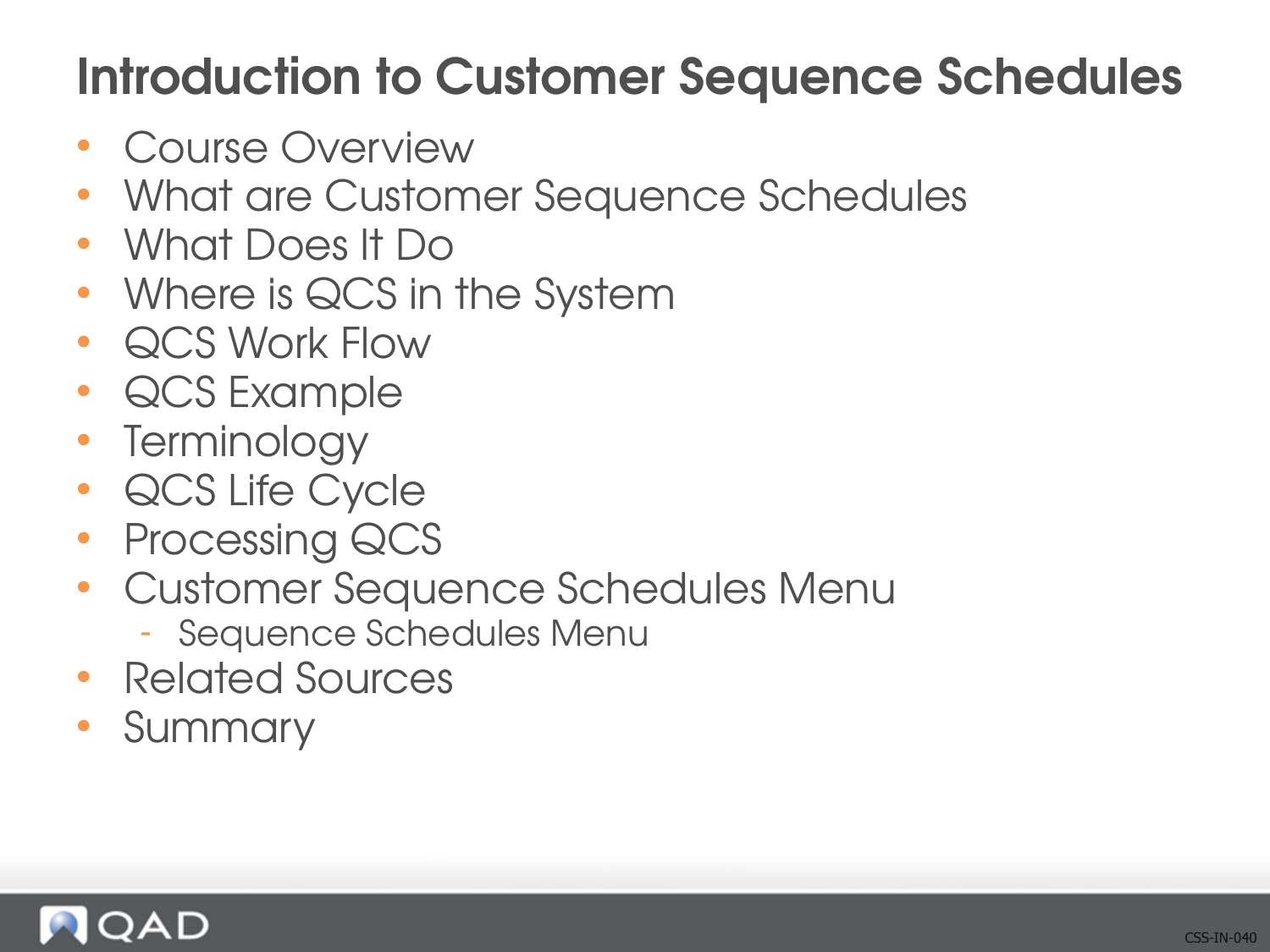

# Introduction to Customer Sequence Schedules
Course Overview
What are Customer Sequence Schedules
What Does It Do
Where is QCS in the System
QCS Work Flow
QCS Example
Terminology
QCS Life Cycle
Processing QCS
Customer Sequence Schedules Menu
Sequence Schedules Menu
Related Sources
Summary

CSS-IN-040